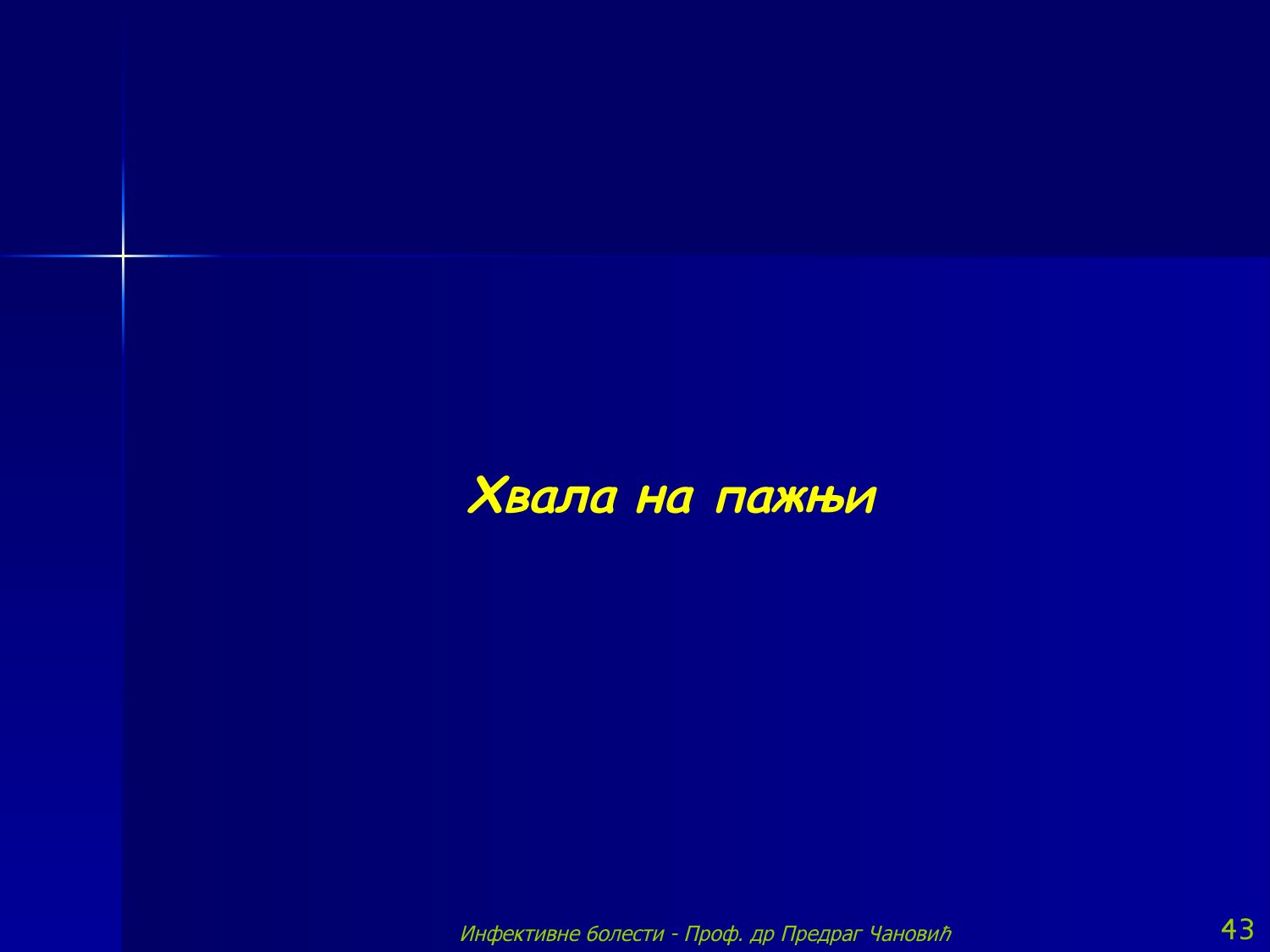

Хвала на пажњи
Инфективне болести - Проф. др Предраг Чановић
43